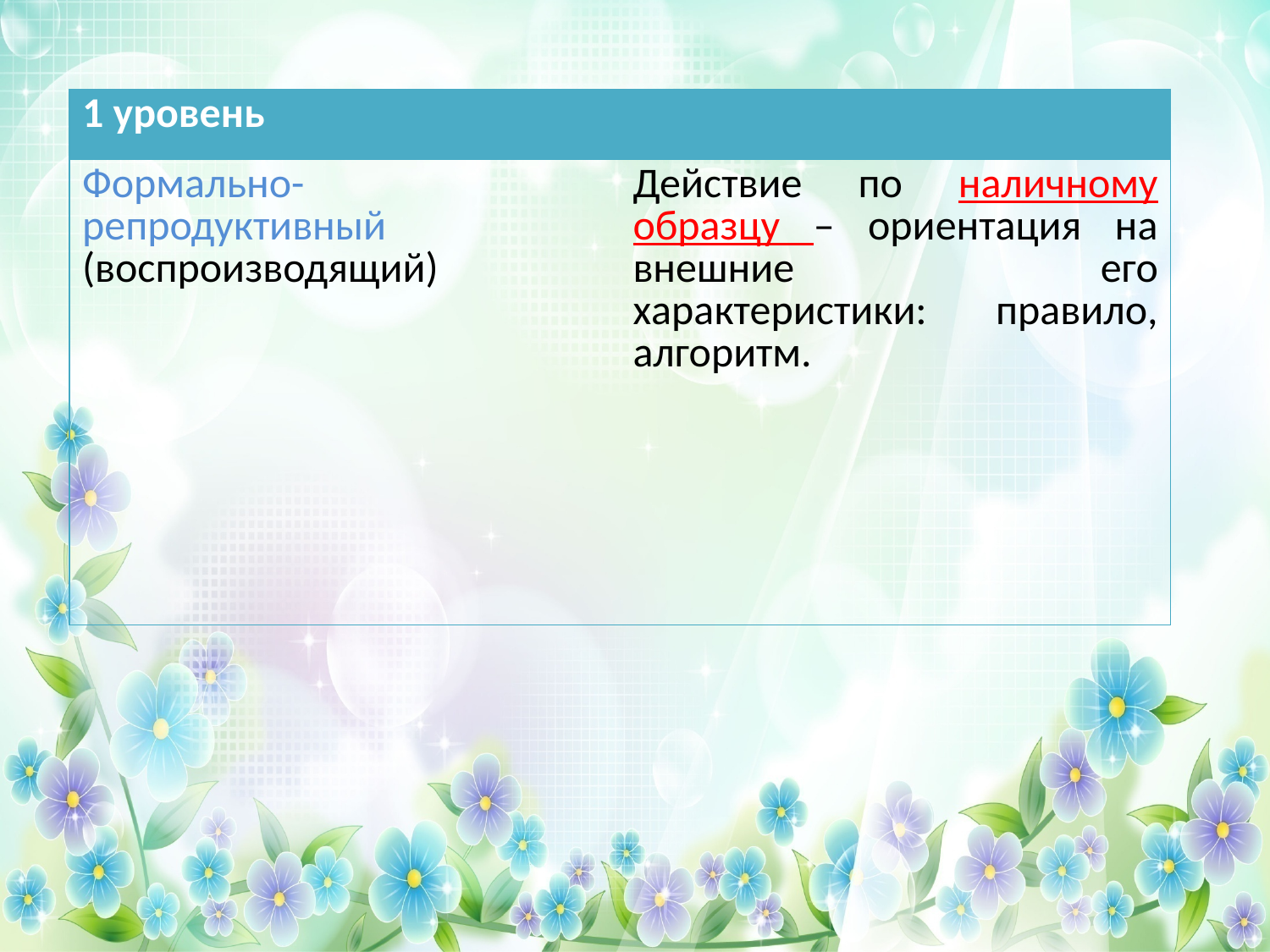

| 1 уровень |  |
| --- | --- |
| Формально-репродуктивный (воспроизводящий) | Действие по наличному образцу – ориентация на внешние его характеристики: правило, алгоритм. |